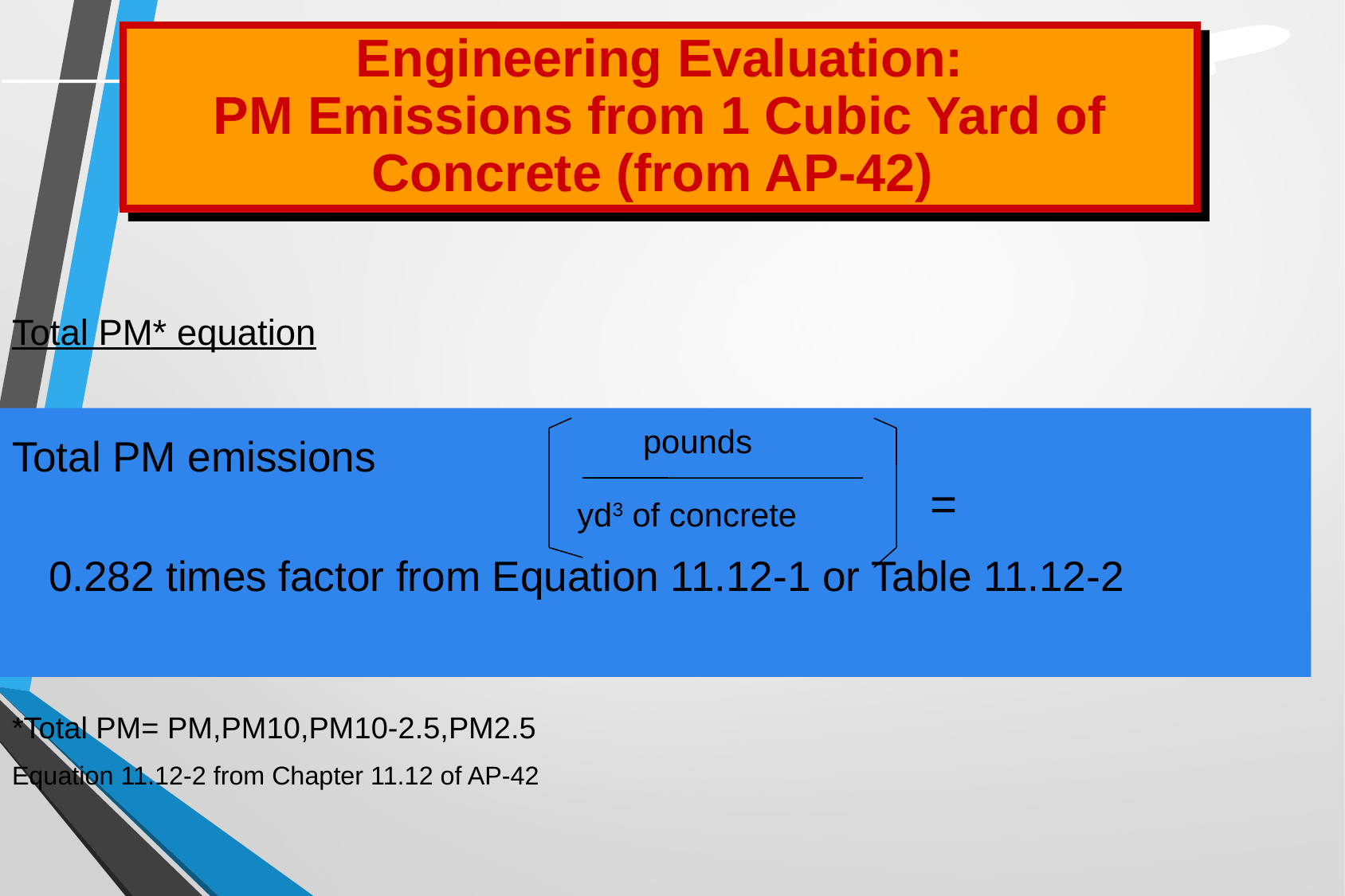

Engineering Evaluation:
PM Emissions from 1 Cubic Yard of Concrete (from AP-42)
Total PM* equation

Total PM emissions

		0.282 times factor from Equation 11.12-1 or Table 11.12-2

*Total PM= PM,PM10,PM10-2.5,PM2.5
Equation 11.12-2 from Chapter 11.12 of AP-42

pounds

=

yd3 of concrete